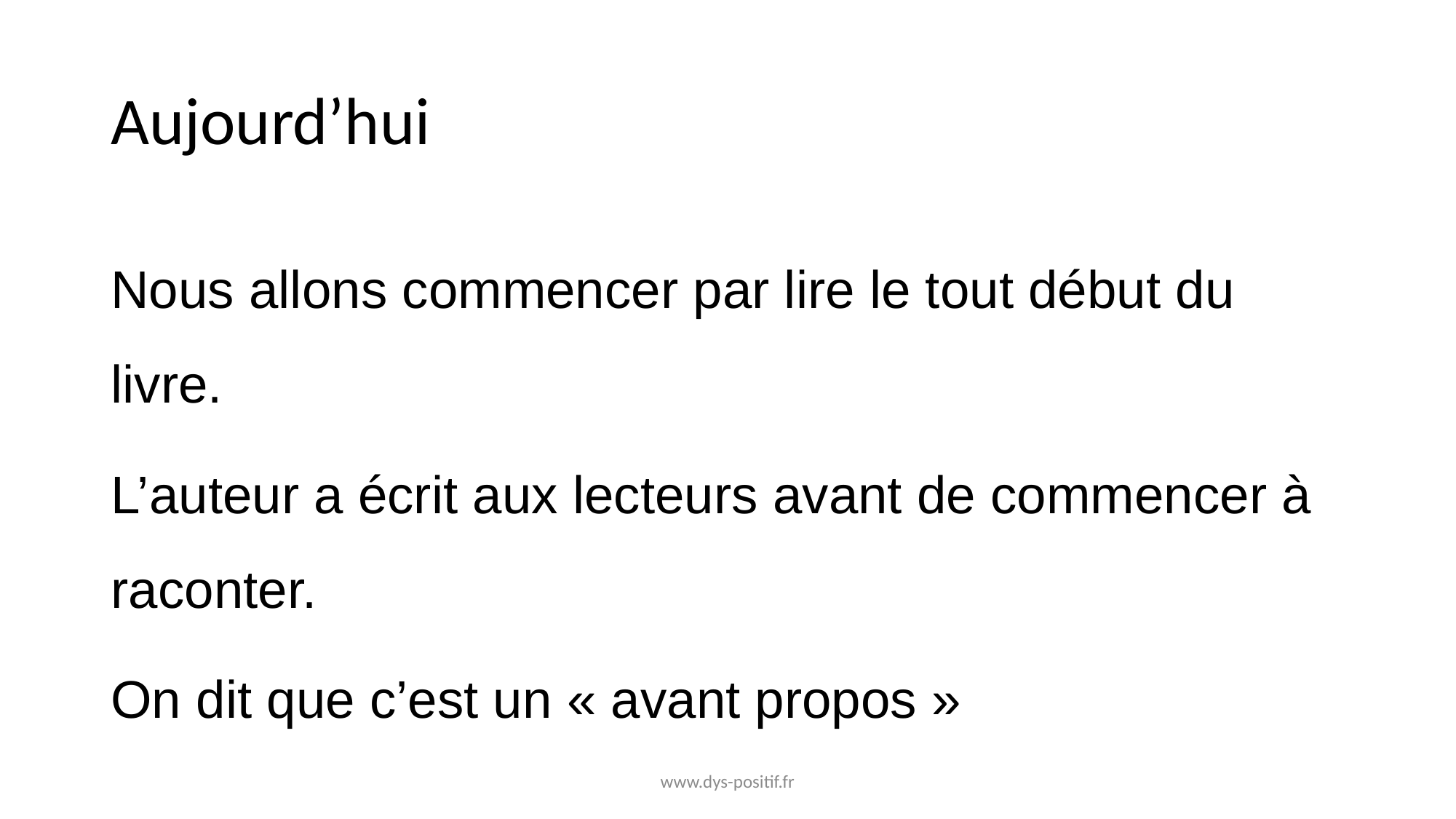

# Aujourd’hui
Nous allons commencer par lire le tout début du livre.
L’auteur a écrit aux lecteurs avant de commencer à raconter.
On dit que c’est un « avant propos »
www.dys-positif.fr